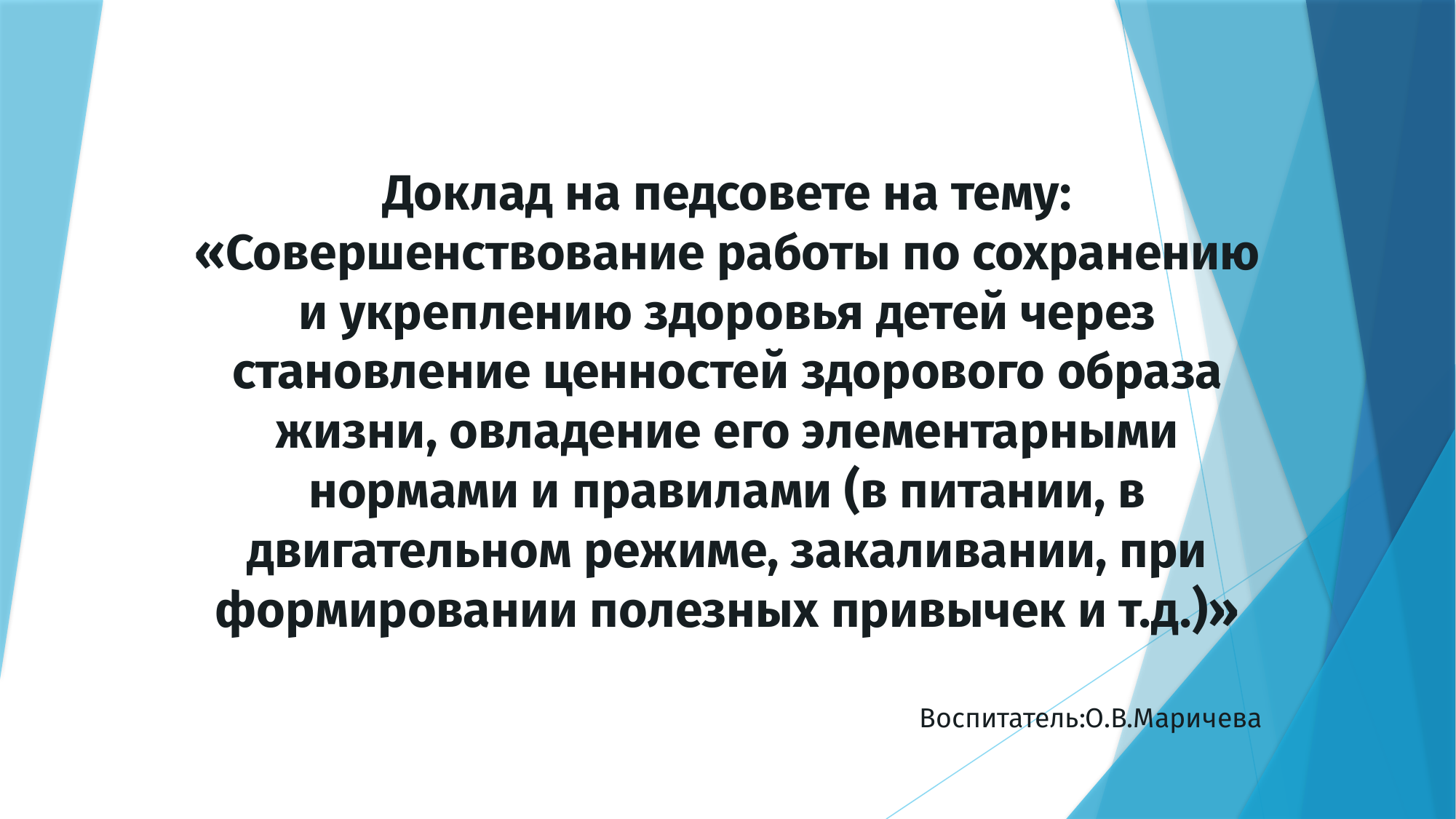

# Доклад на педсовете на тему: «Совершенствование работы по сохранению и укреплению здоровья детей через становление ценностей здорового образа жизни, овладение его элементарными нормами и правилами (в питании, в двигательном режиме, закаливании, при формировании полезных привычек и т.д.)»

Воспитатель:О.В.Маричева